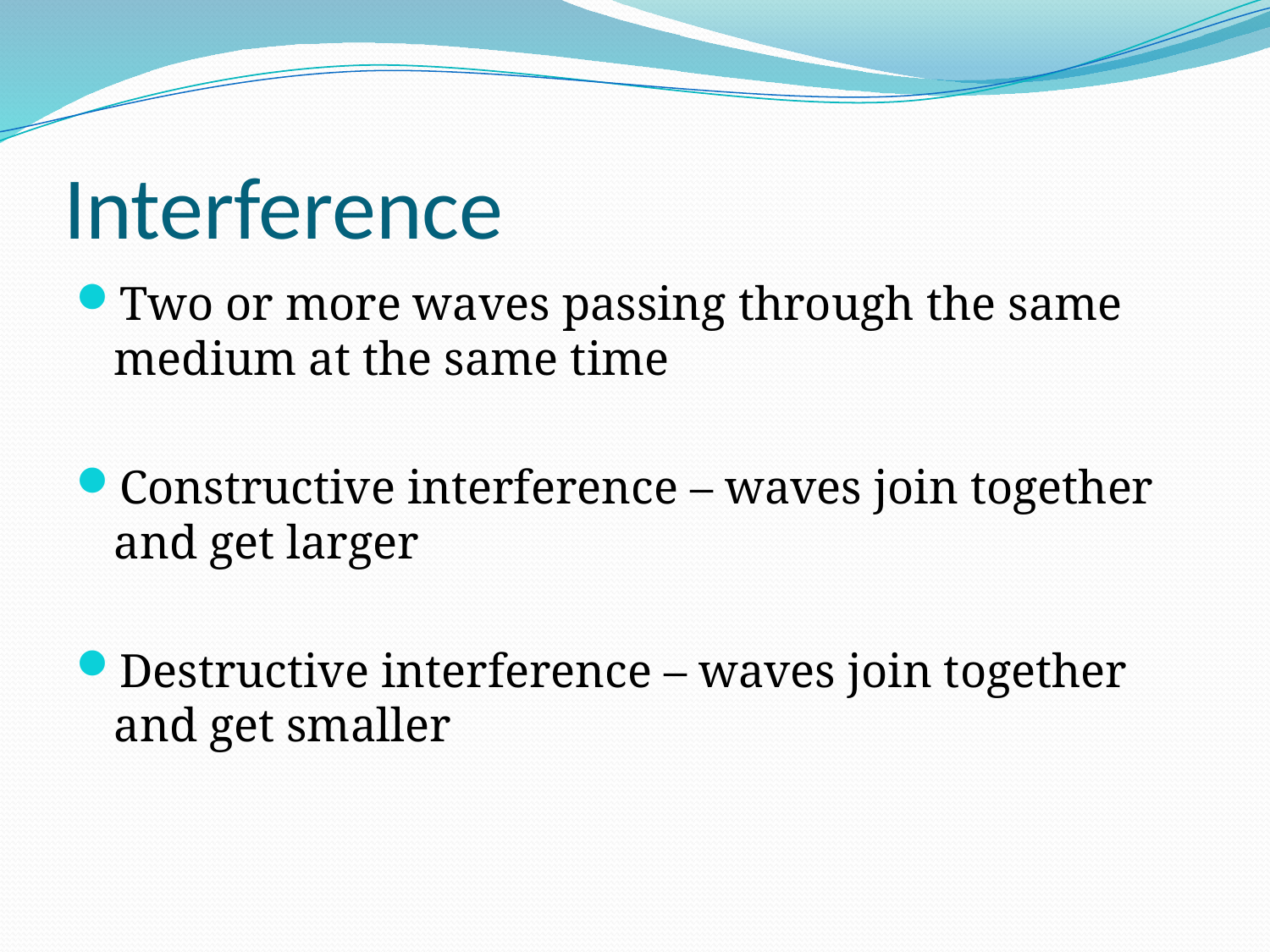

# Interference
Two or more waves passing through the same medium at the same time

Constructive interference – waves join together and get larger

Destructive interference – waves join together and get smaller